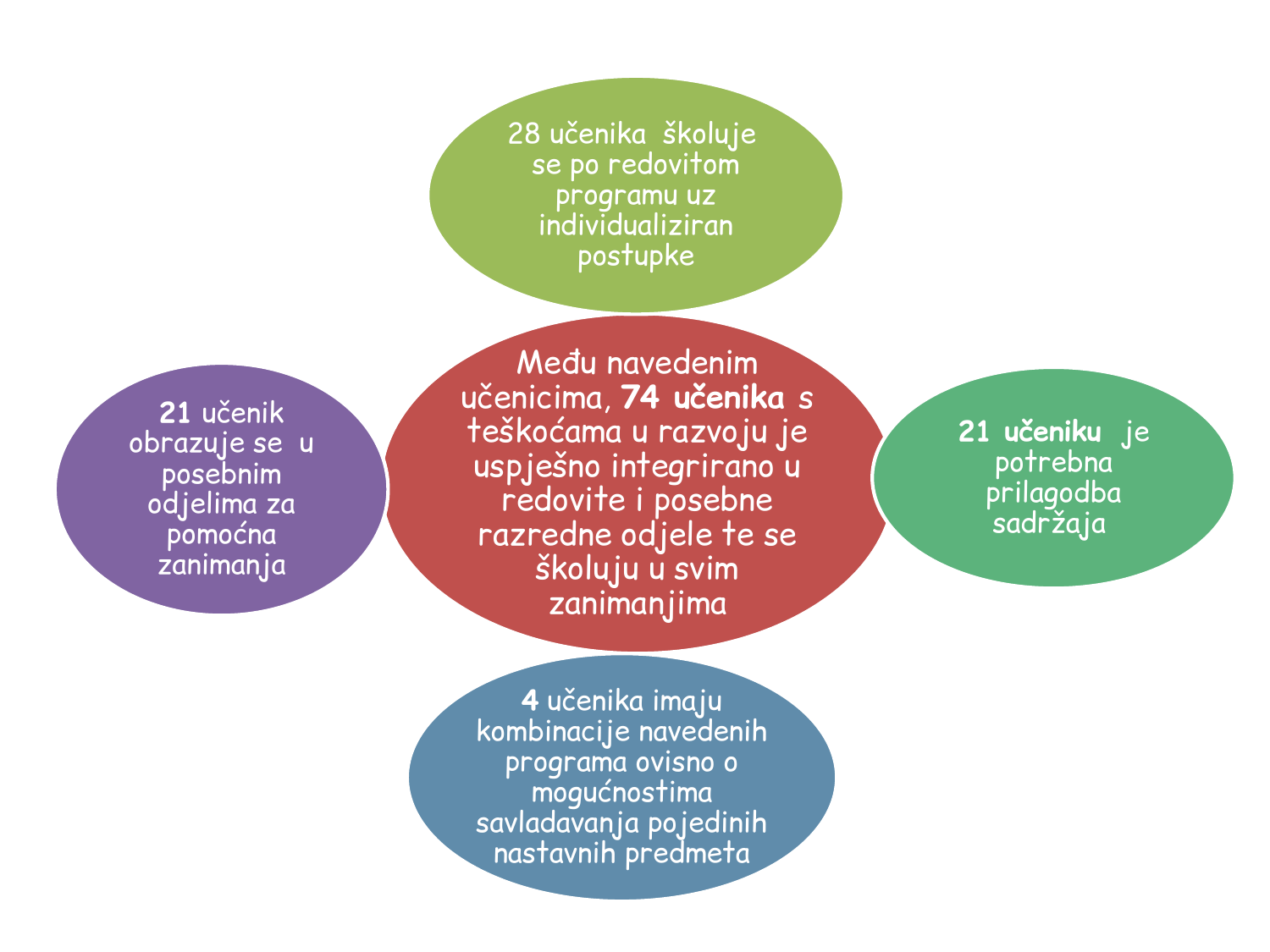

Među navedenim učenicima, 74 učenika s teškoćama u razvoju je uspješno integrirano u redovite i posebne razredne odjele te se školuju u svim zanimanjima

28 učenika  školuje  se po redovitom programu uz individualiziran postupke

21 učeniku  je potrebna prilagodba sadržaja

4 učenika imaju kombinacije navedenih programa ovisno o mogućnostima savladavanja pojedinih nastavnih predmeta

21 učenik obrazuje se  u posebnim odjelima za pomoćna zanimanja